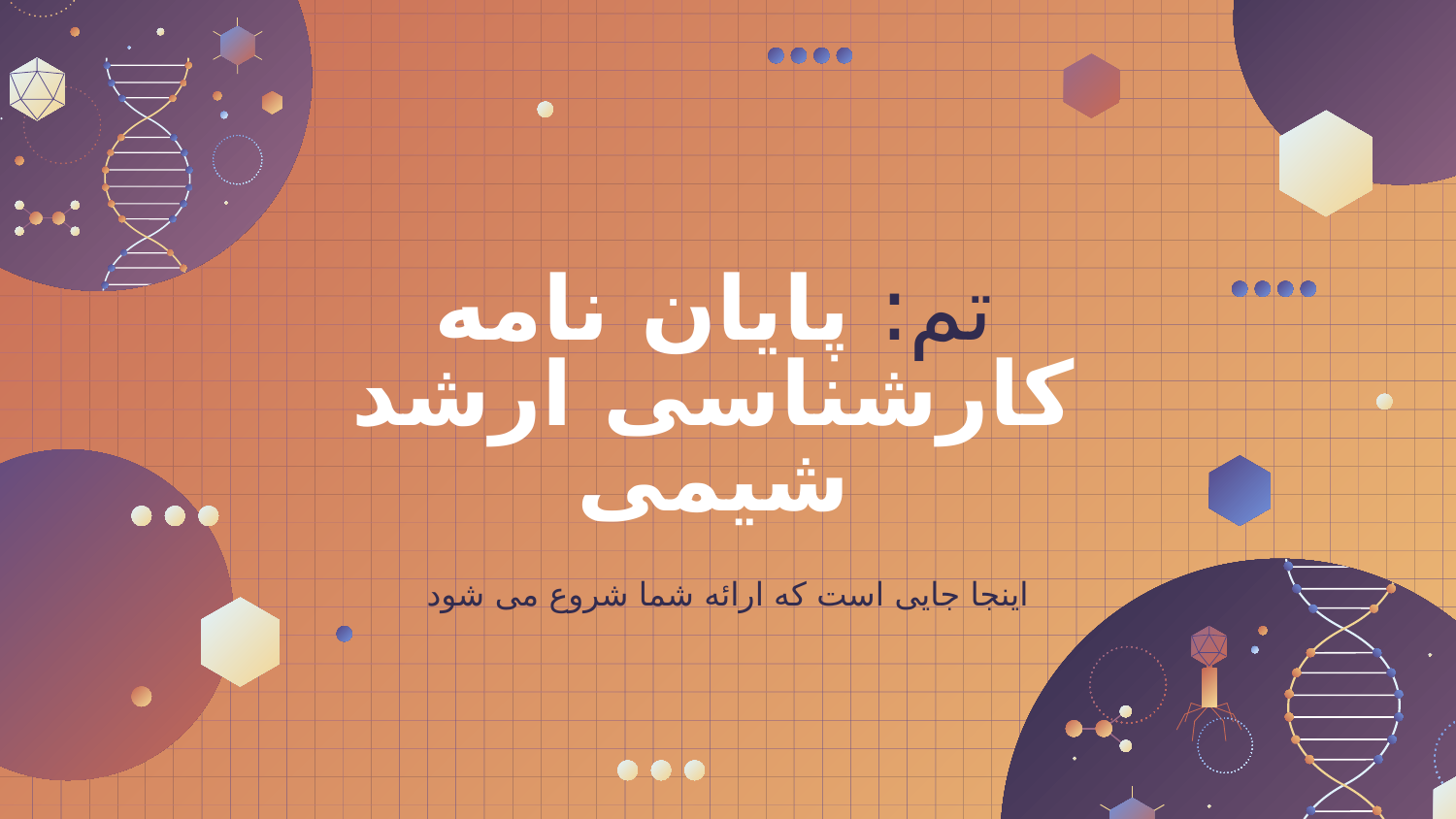

# تم: پایان نامه کارشناسی ارشد شیمی

اینجا جایی است که ارائه شما شروع می شود